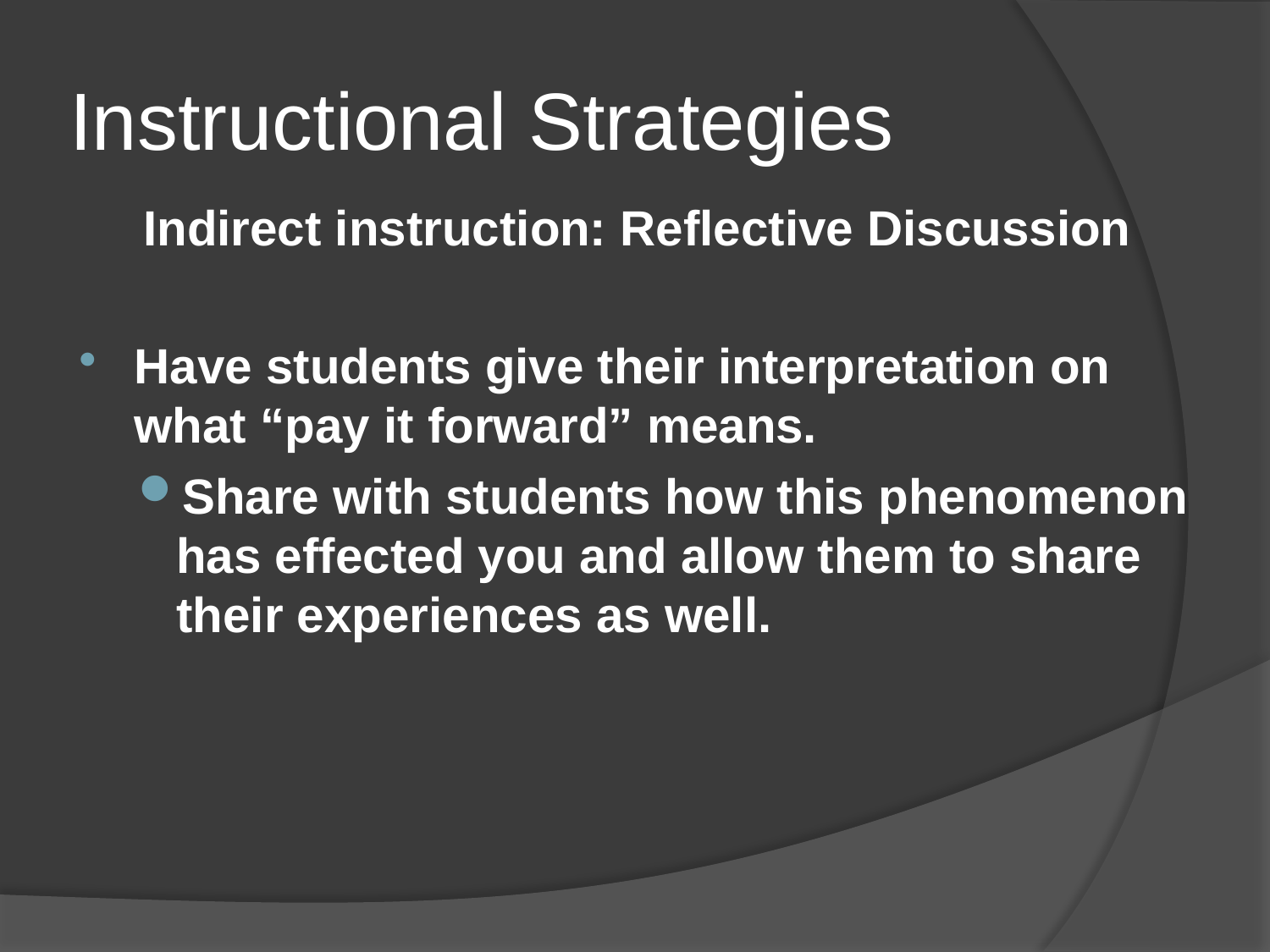

# Instructional Strategies
Indirect instruction: Reflective Discussion

Have students give their interpretation on what “pay it forward” means.
Share with students how this phenomenon has effected you and allow them to share their experiences as well.